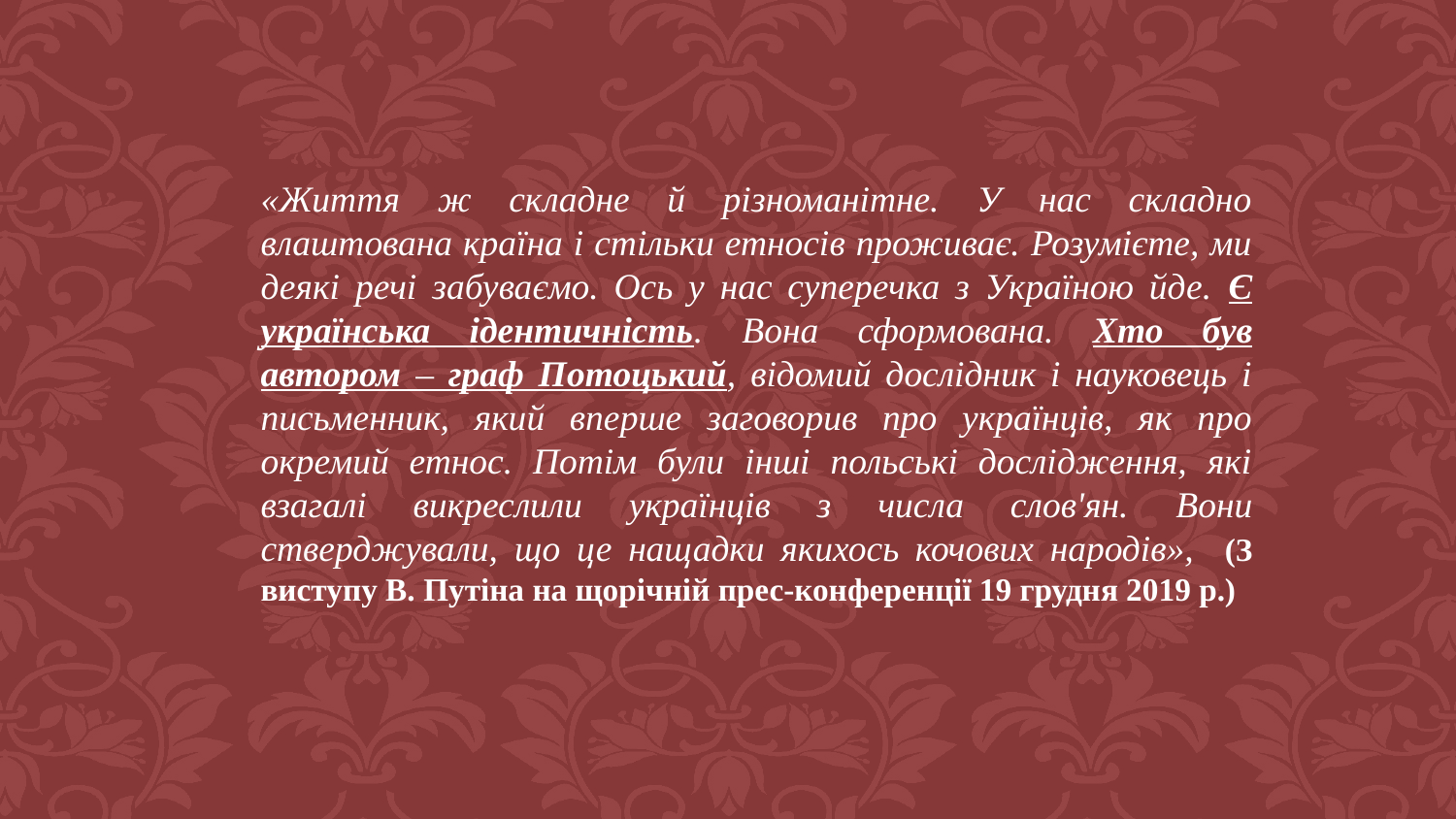

«Життя ж складне й різноманітне. У нас складно влаштована країна і стільки етносів проживає. Розумієте, ми деякі речі забуваємо. Ось у нас суперечка з Україною йде. Є українська ідентичність. Вона сформована. Хто був автором – граф Потоцький, відомий дослідник і науковець і письменник, який вперше заговорив про українців, як про окремий етнос. Потім були інші польські дослідження, які взагалі викреслили українців з числа слов'ян. Вони стверджували, що це нащадки якихось кочових народів»,  (З виступу В. Путіна на щорічній прес-конференції 19 грудня 2019 р.)